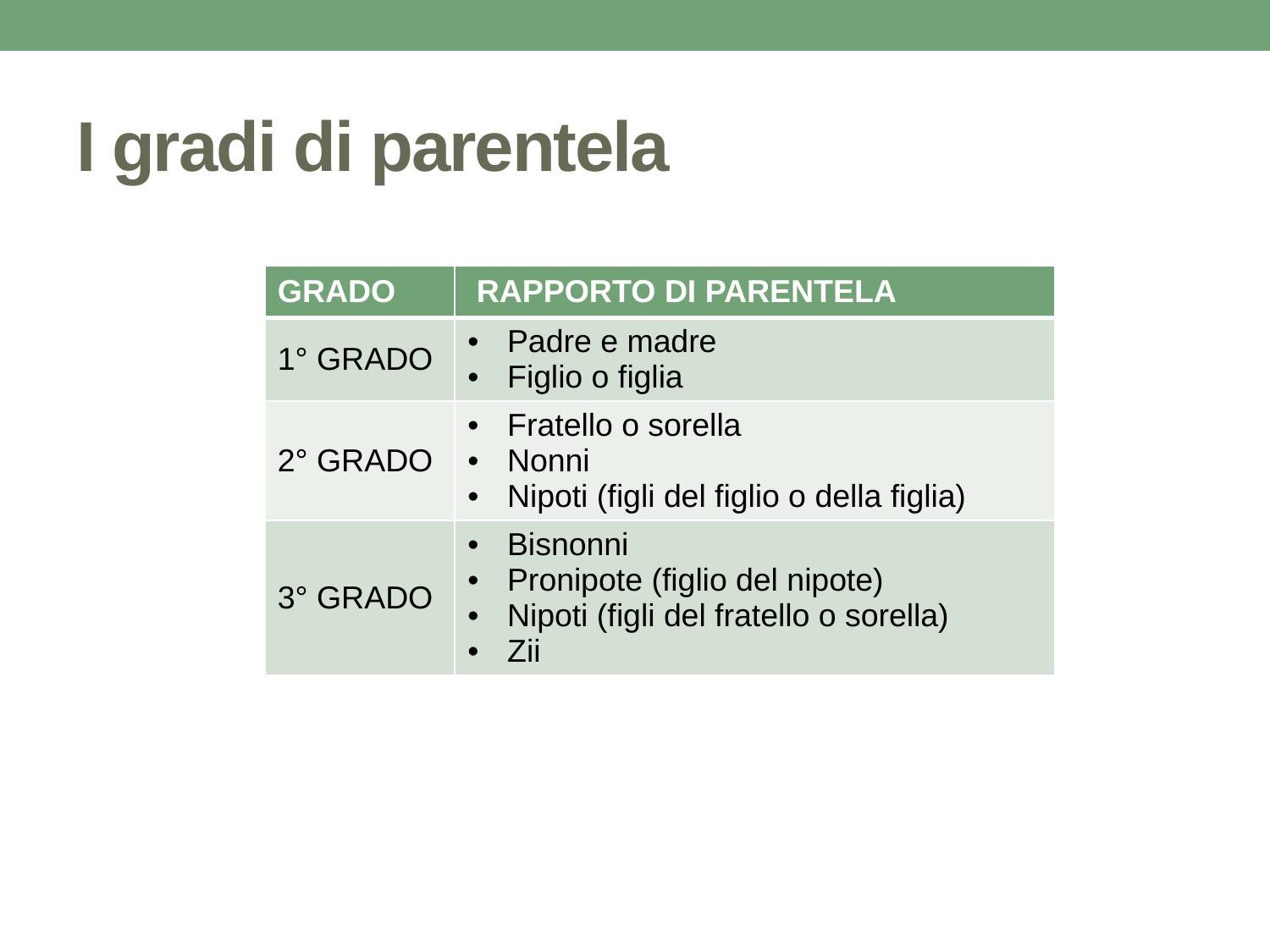

# I gradi di parentela
| GRADO | RAPPORTO DI PARENTELA |
| --- | --- |
| 1° GRADO | Padre e madre Figlio o figlia |
| 2° GRADO | Fratello o sorella Nonni Nipoti (figli del figlio o della figlia) |
| 3° GRADO | Bisnonni Pronipote (figlio del nipote) Nipoti (figli del fratello o sorella) Zii |